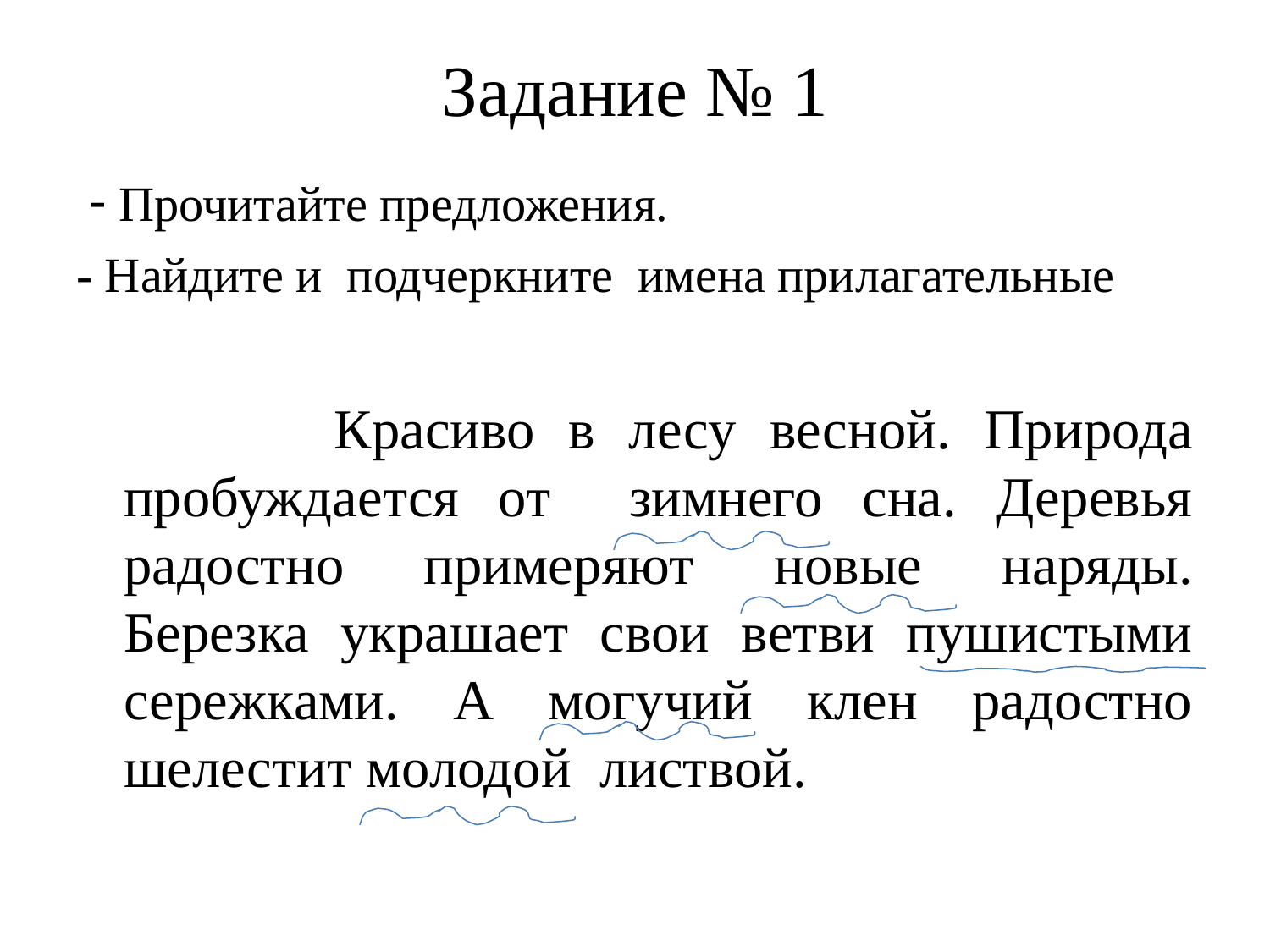

# Задание № 1
 - Прочитайте предложения.
- Найдите и  подчеркните  имена прилагательные

        Красиво в лесу весной. Природа пробуждается от  зимнего сна. Деревья радостно примеряют новые наряды. Березка украшает свои ветви пушистыми сережками. А могучий клен радостно шелестит молодой  листвой.